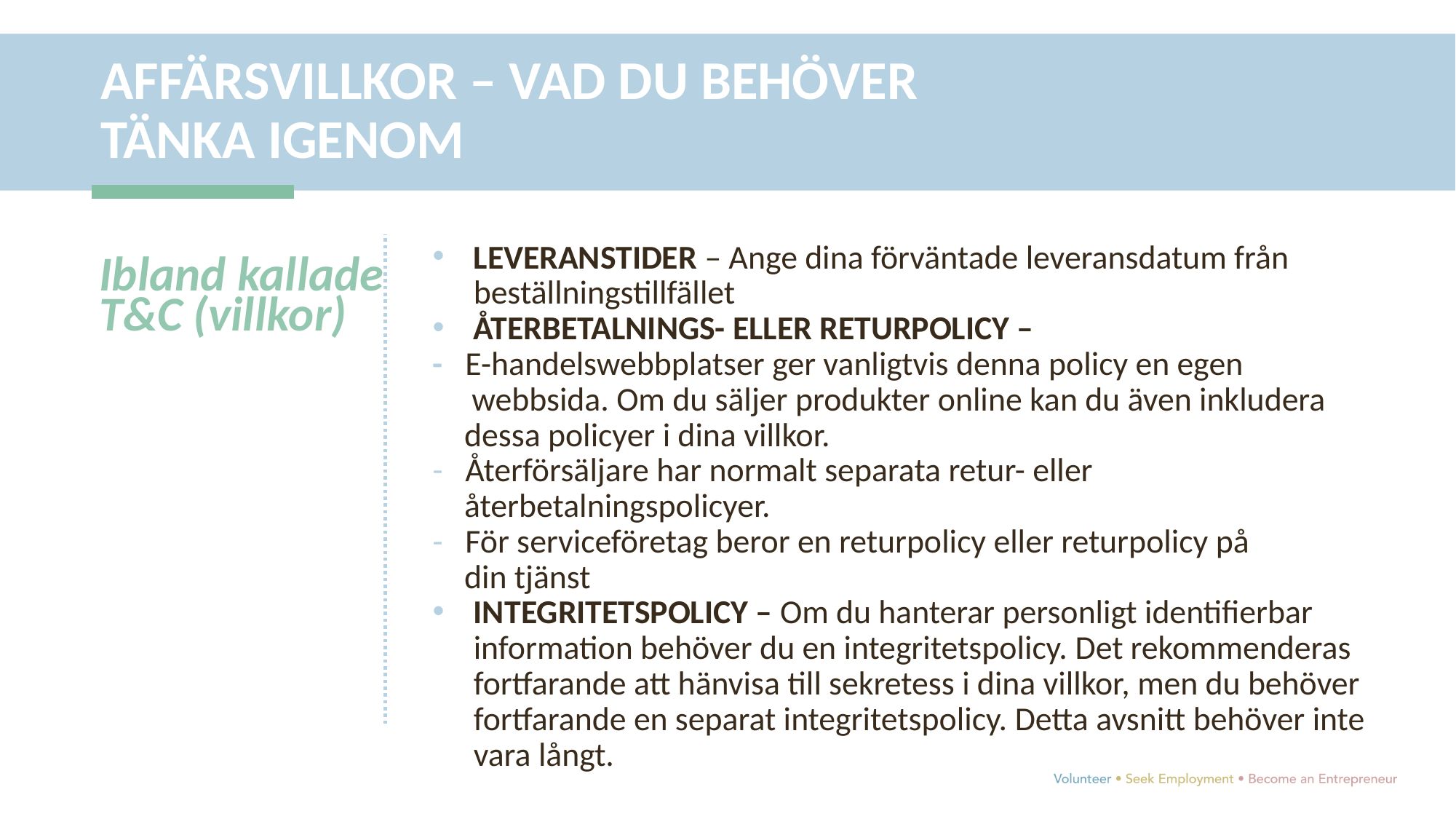

AFFÄRSVILLKOR – VAD DU BEHÖVER TÄNKA IGENOM
LEVERANSTIDER – Ange dina förväntade leveransdatum från beställningstillfället
ÅTERBETALNINGS- ELLER RETURPOLICY –
-   E-handelswebbplatser ger vanligtvis denna policy en egen
     webbsida. Om du säljer produkter online kan du även inkludera
    dessa policyer i dina villkor.
-   Återförsäljare har normalt separata retur- eller
    återbetalningspolicyer.
-   För serviceföretag beror en returpolicy eller returpolicy på
    din tjänst
INTEGRITETSPOLICY – Om du hanterar personligt identifierbar information behöver du en integritetspolicy. Det rekommenderas fortfarande att hänvisa till sekretess i dina villkor, men du behöver fortfarande en separat integritetspolicy. Detta avsnitt behöver inte vara långt.
Ibland kallade T&C (villkor)